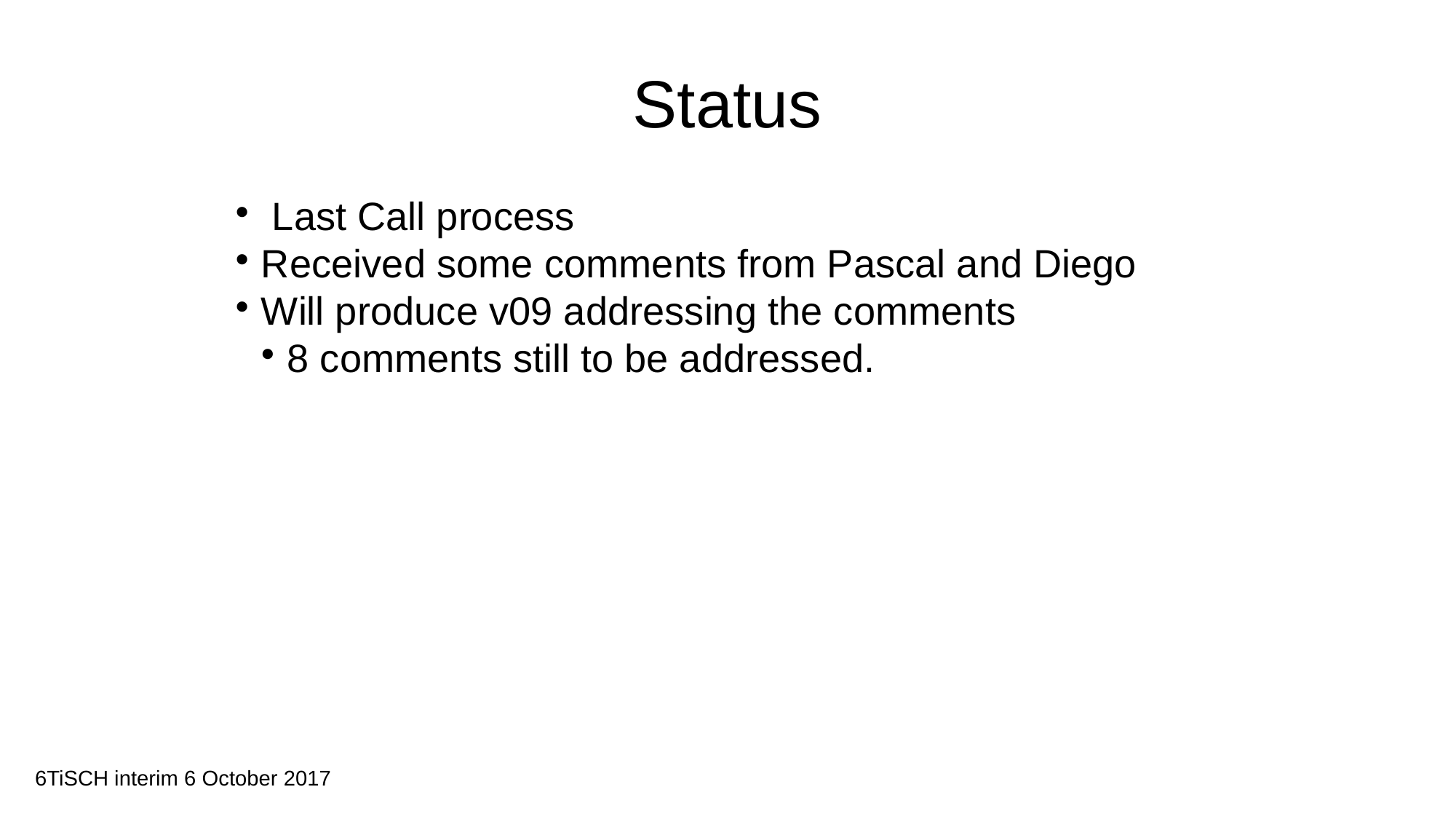

Status
 Last Call process
Received some comments from Pascal and Diego
Will produce v09 addressing the comments
8 comments still to be addressed.